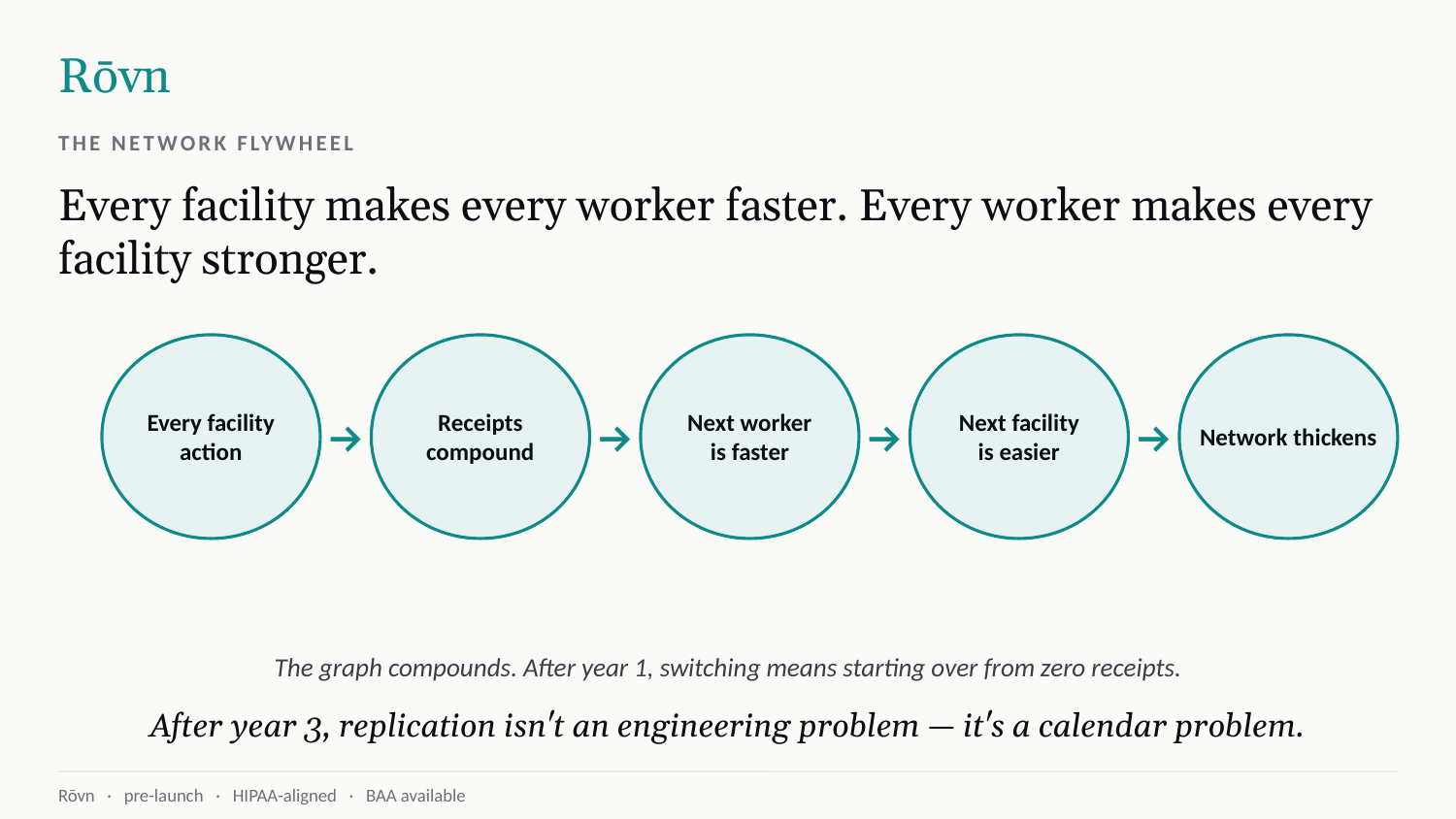

Rōvn
THE NETWORK FLYWHEEL
Every facility makes every worker faster. Every worker makes every facility stronger.

Every facility
action
Receipts
compound
Next worker
is faster
Next facility
is easier
Network thickens
→
→
→
→
The graph compounds. After year 1, switching means starting over from zero receipts.
After year 3, replication isn't an engineering problem — it's a calendar problem.

Rōvn   ·   pre-launch   ·   HIPAA-aligned   ·   BAA available